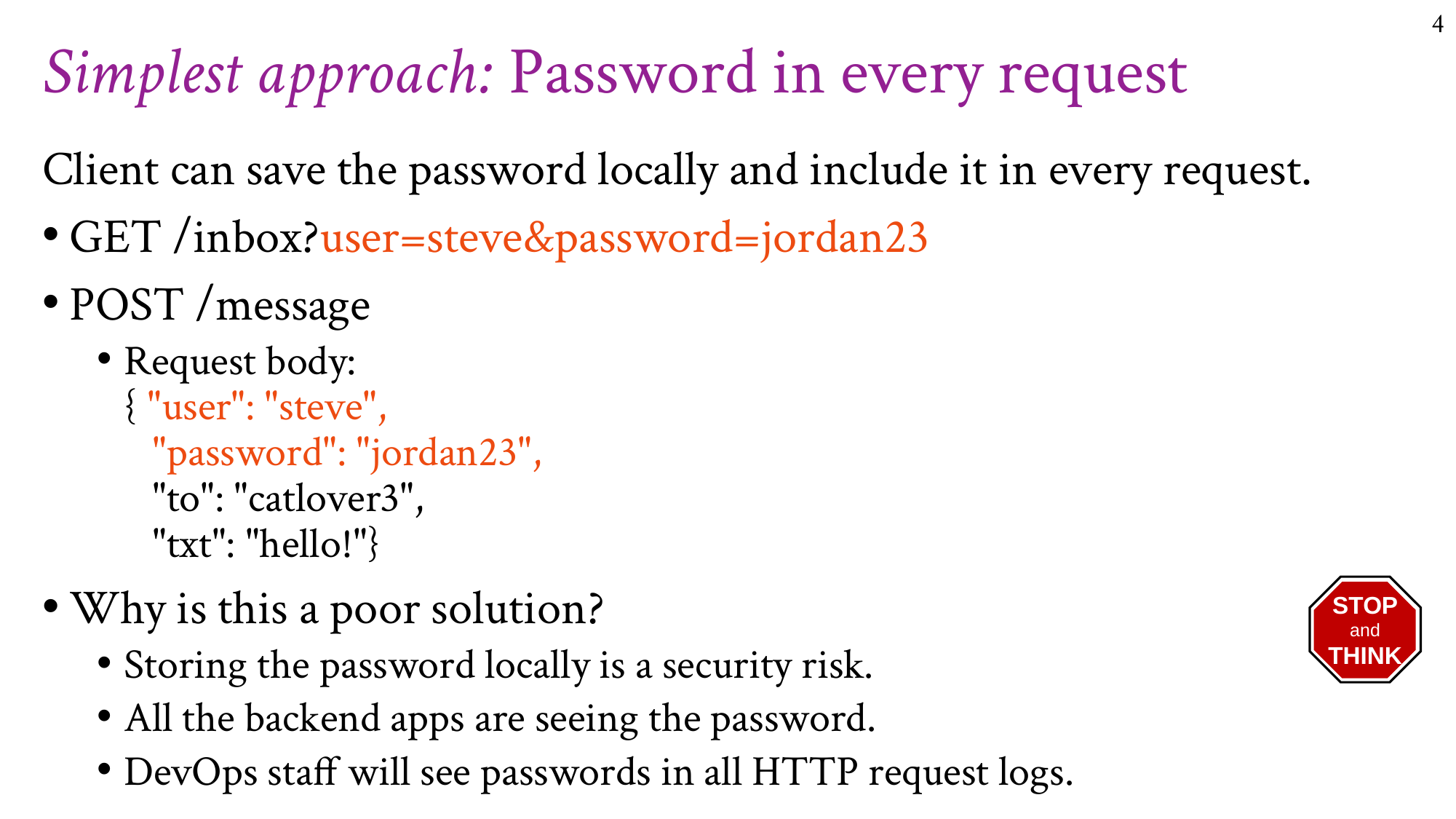

# Simplest approach: Password in every request
Client can save the password locally and include it in every request.
GET /inbox?user=steve&password=jordan23
POST /message
Request body:
{ "user": "steve",
   "password": "jordan23",
   "to": "catlover3",
   "txt": "hello!"}
Why is this a poor solution?
Storing the password locally is a security risk.
All the backend apps are seeing the password.
DevOps staff will see passwords in all HTTP request logs.

STOP
and
THINK